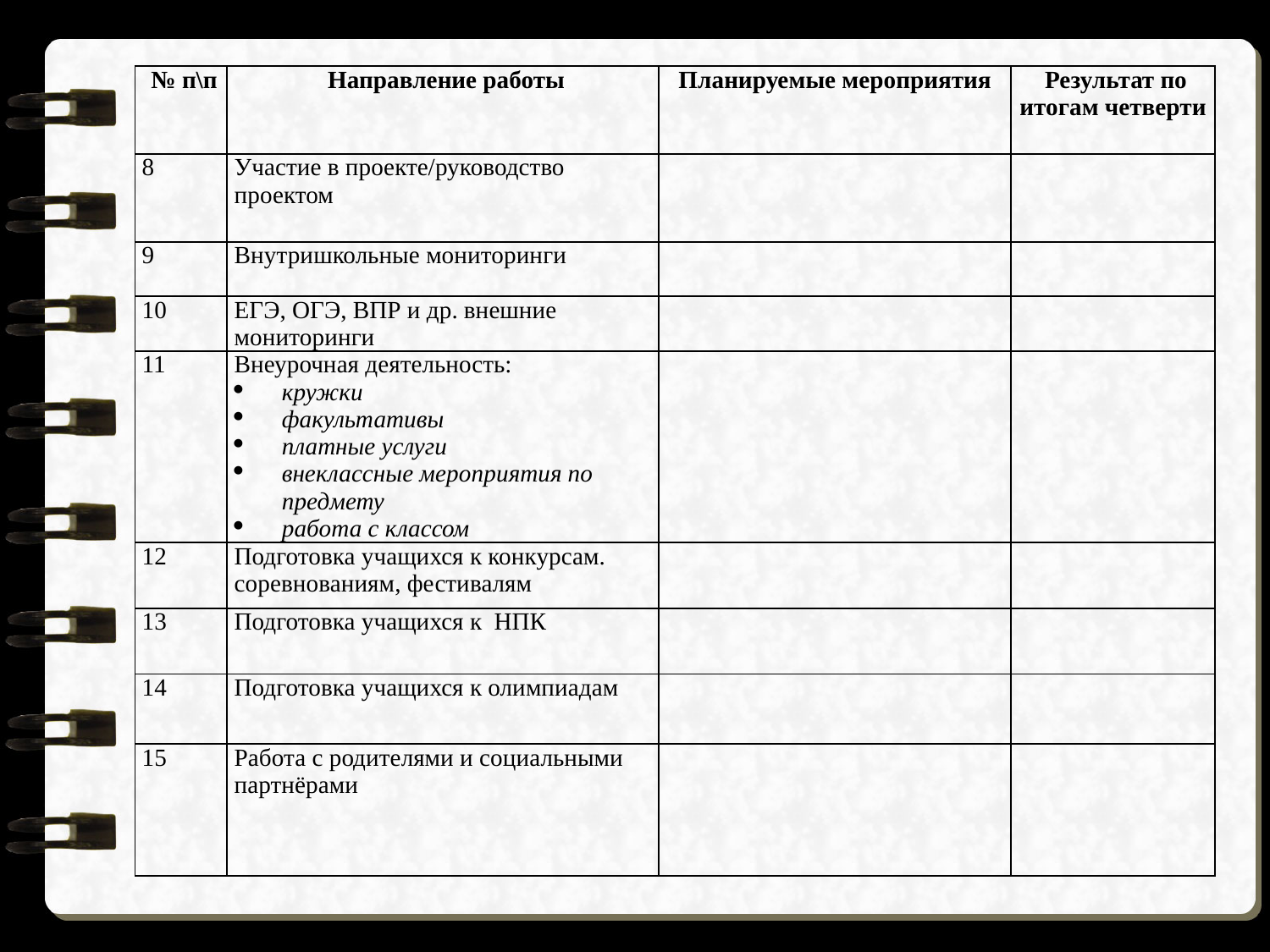

| № п\п | Направление работы | Планируемые мероприятия | Результат по итогам четверти |
| --- | --- | --- | --- |
| 8 | Участие в проекте/руководство проектом |  |  |
| 9 | Внутришкольные мониторинги |  |  |
| 10 | ЕГЭ, ОГЭ, ВПР и др. внешние мониторинги |  |  |
| 11 | Внеурочная деятельность: кружки факультативы платные услуги внеклассные мероприятия по предмету работа с классом |  |  |
| 12 | Подготовка учащихся к конкурсам. соревнованиям, фестивалям |  |  |
| 13 | Подготовка учащихся к НПК |  |  |
| 14 | Подготовка учащихся к олимпиадам |  |  |
| 15 | Работа с родителями и социальными партнёрами |  |  |